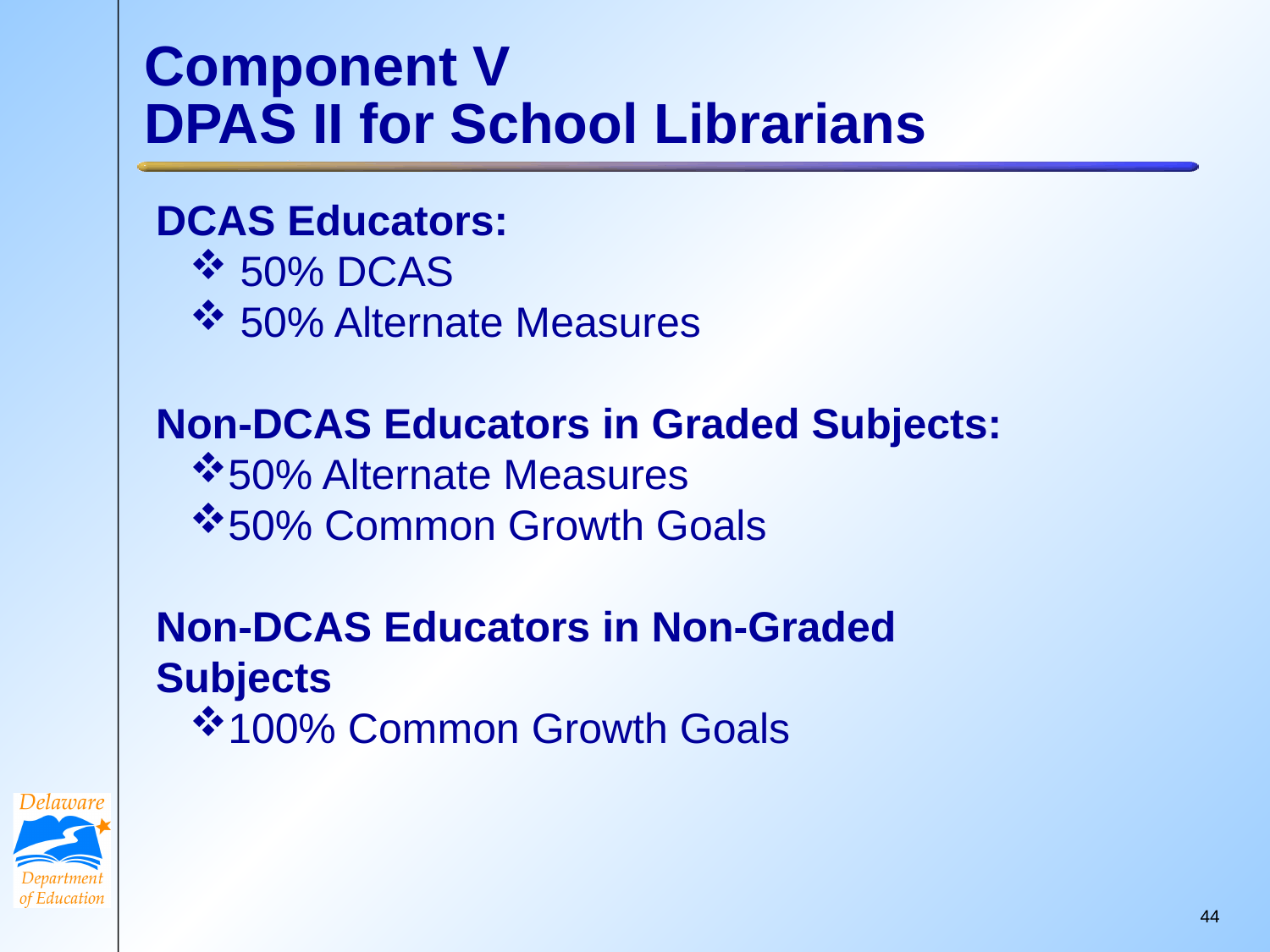

# Component V DPAS II for School Librarians
DCAS Educators:
 50% DCAS
 50% Alternate Measures

Non-DCAS Educators in Graded Subjects:
50% Alternate Measures
50% Common Growth Goals

Non-DCAS Educators in Non-Graded Subjects
100% Common Growth Goals
44